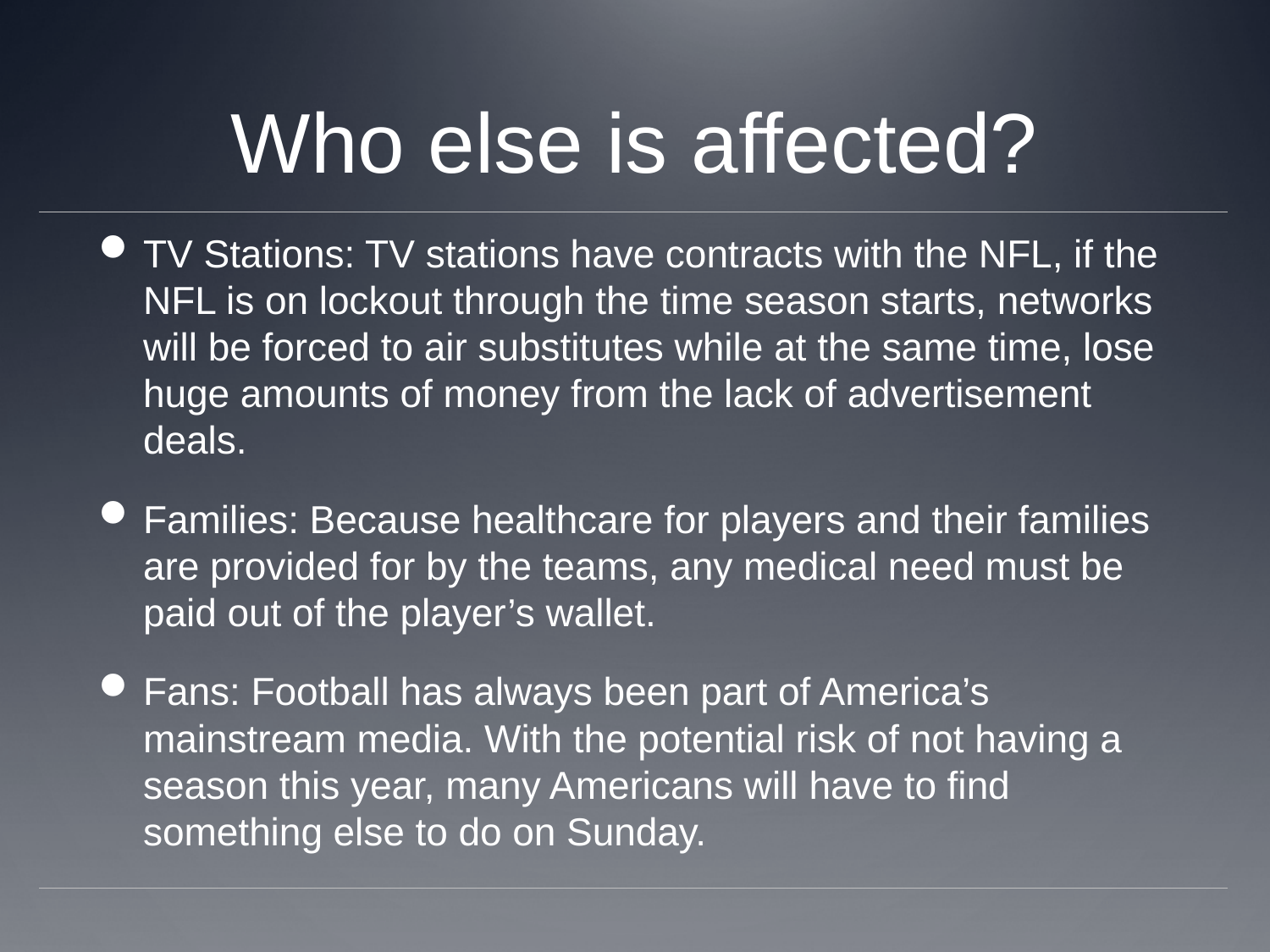

# Who else is affected?
TV Stations: TV stations have contracts with the NFL, if the NFL is on lockout through the time season starts, networks will be forced to air substitutes while at the same time, lose huge amounts of money from the lack of advertisement deals.
Families: Because healthcare for players and their families are provided for by the teams, any medical need must be paid out of the player’s wallet.
Fans: Football has always been part of America’s mainstream media. With the potential risk of not having a season this year, many Americans will have to find something else to do on Sunday.